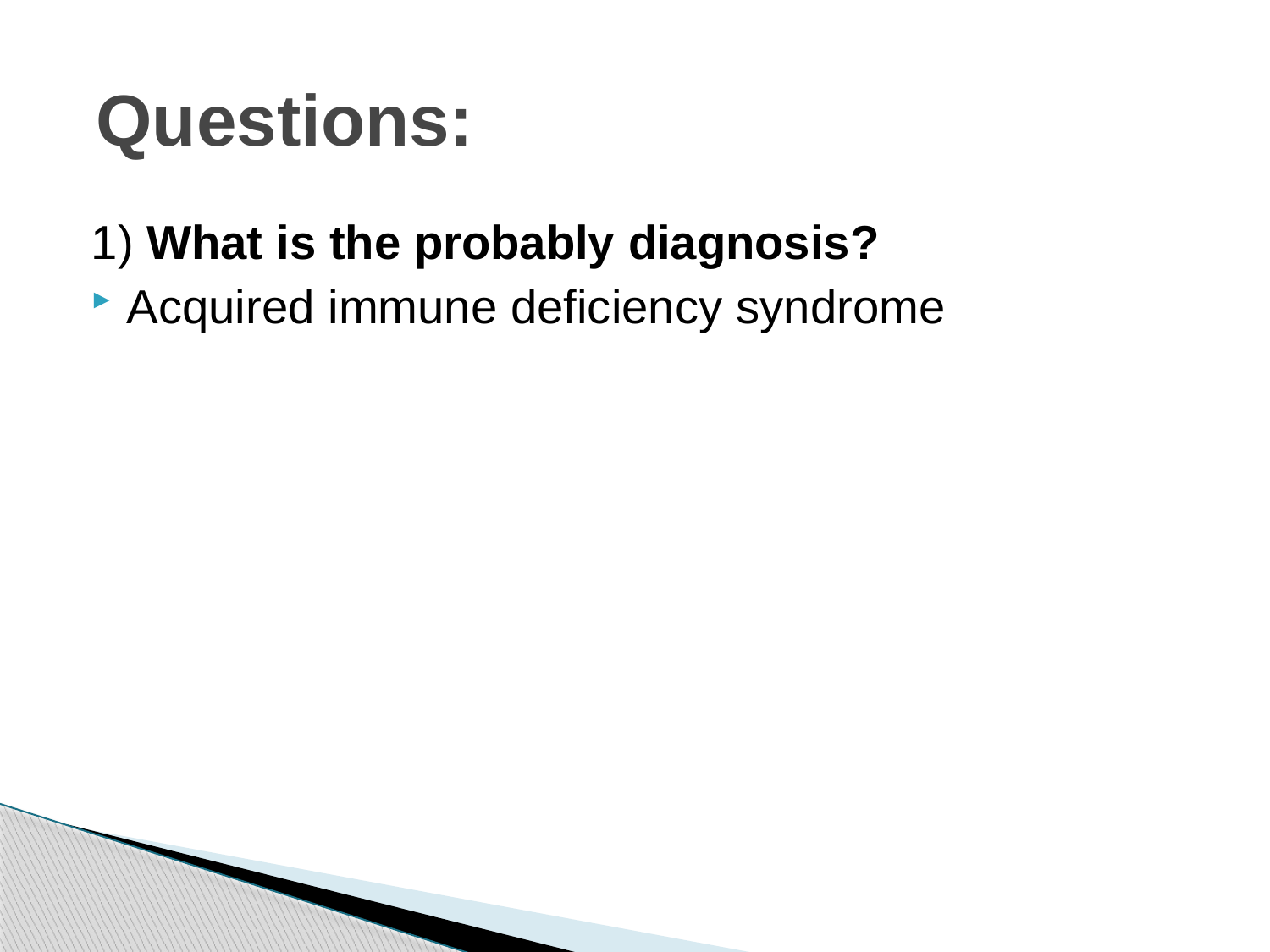

# Questions:
1) What is the probably diagnosis?
Acquired immune deficiency syndrome